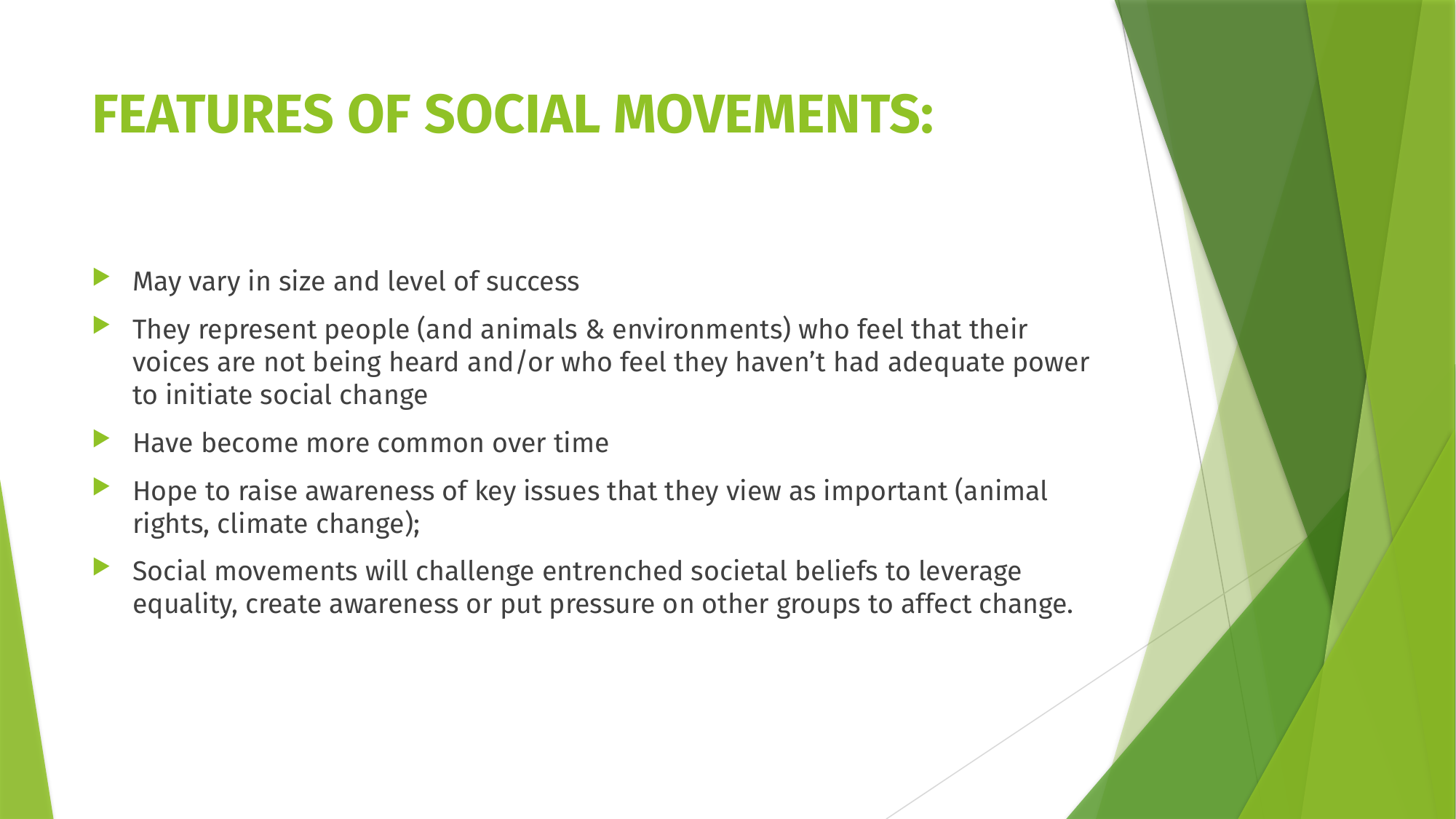

# FEATURES OF SOCIAL MOVEMENTS:
May vary in size and level of success
They represent people (and animals & environments) who feel that their voices are not being heard and/or who feel they haven’t had adequate power to initiate social change
Have become more common over time
Hope to raise awareness of key issues that they view as important (animal rights, climate change);
Social movements will challenge entrenched societal beliefs to leverage equality, create awareness or put pressure on other groups to affect change.